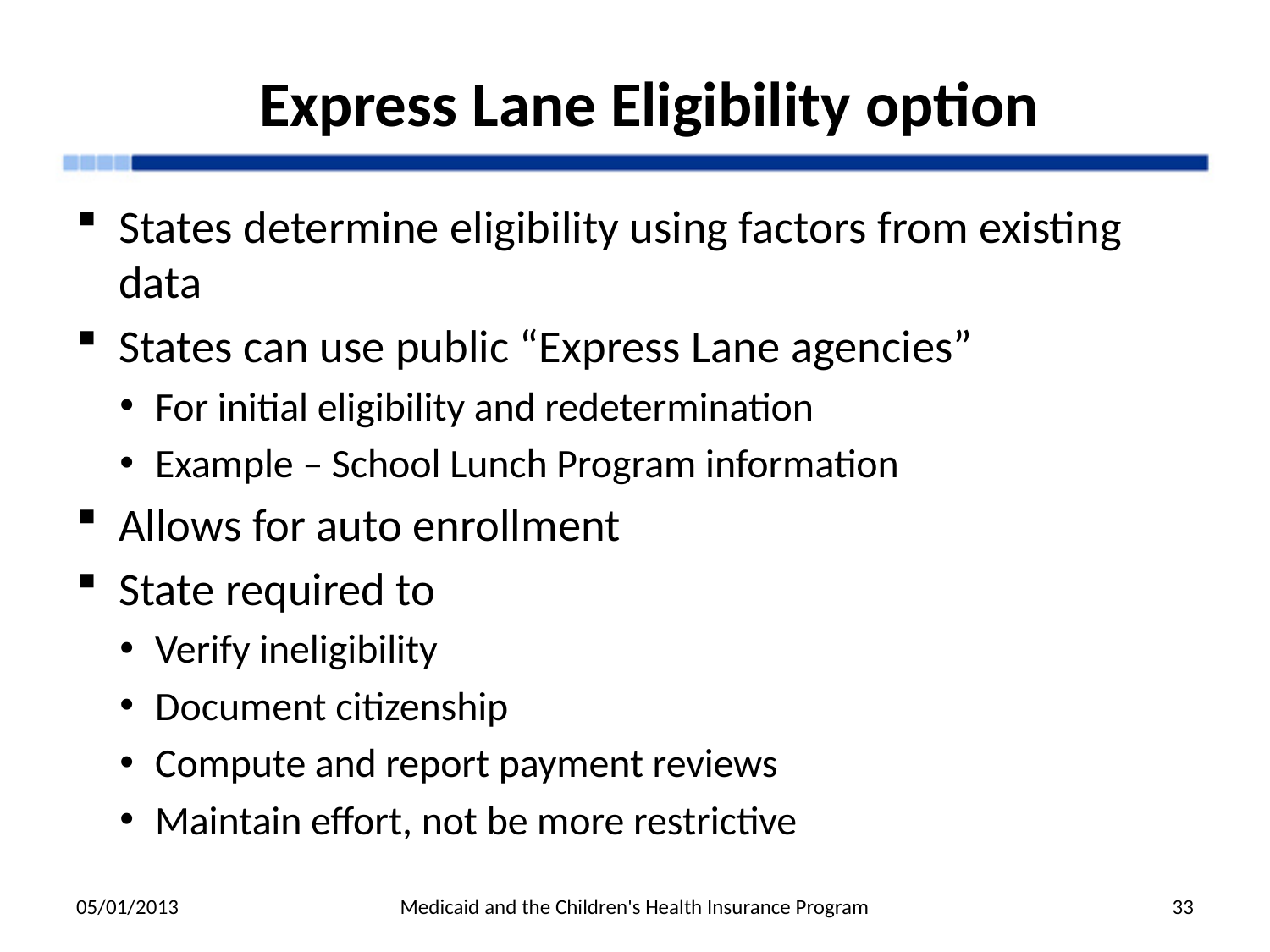

# Express Lane Eligibility option
States determine eligibility using factors from existing data
States can use public “Express Lane agencies”
For initial eligibility and redetermination
Example – School Lunch Program information
Allows for auto enrollment
State required to
Verify ineligibility
Document citizenship
Compute and report payment reviews
Maintain effort, not be more restrictive

05/01/2013
Medicaid and the Children's Health Insurance Program
33